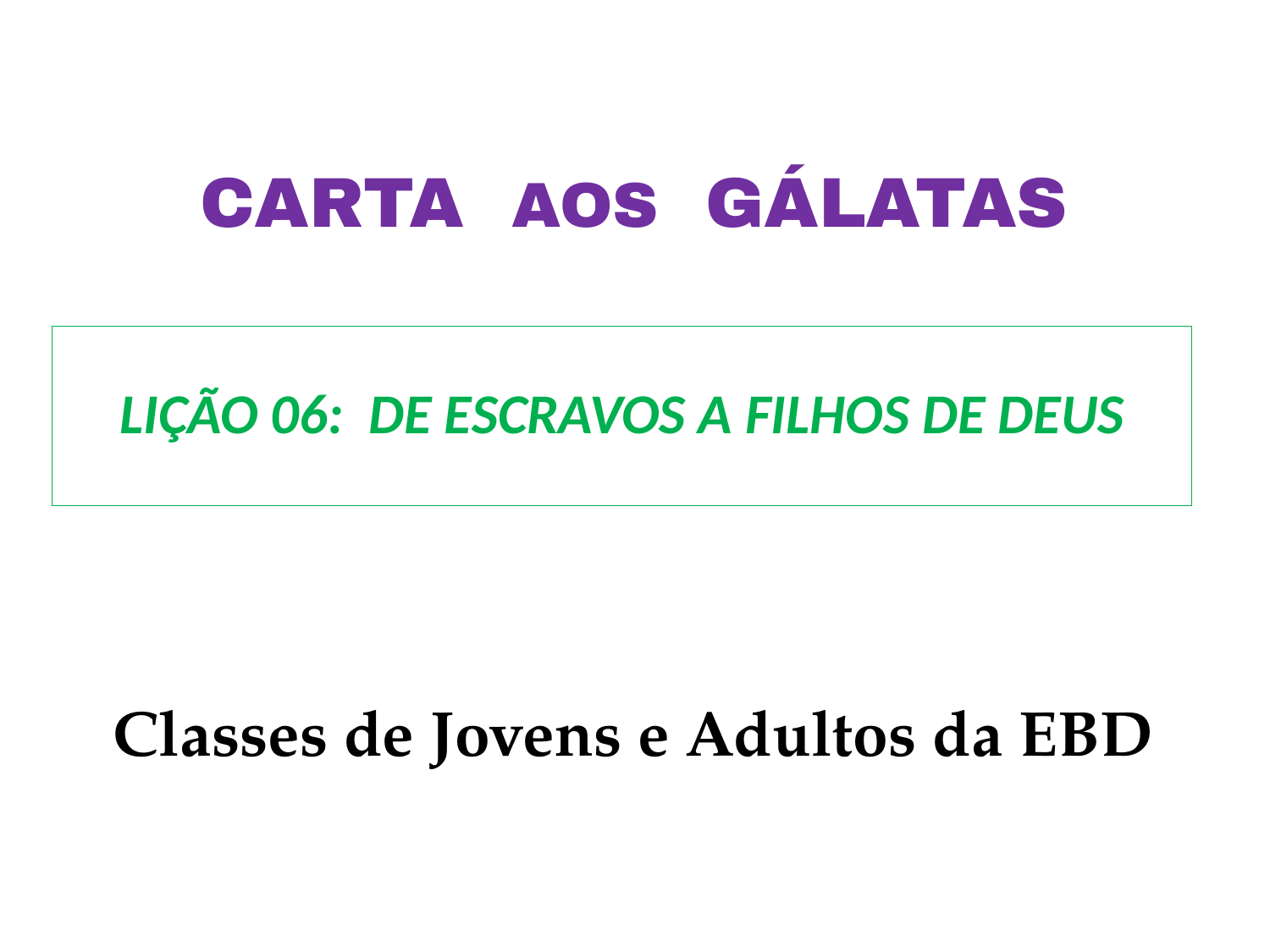

CARTA  AOS  GÁLATAS

LIÇÃO 06:  DE ESCRAVOS A FILHOS DE DEUS
Classes de Jovens e Adultos da EBD